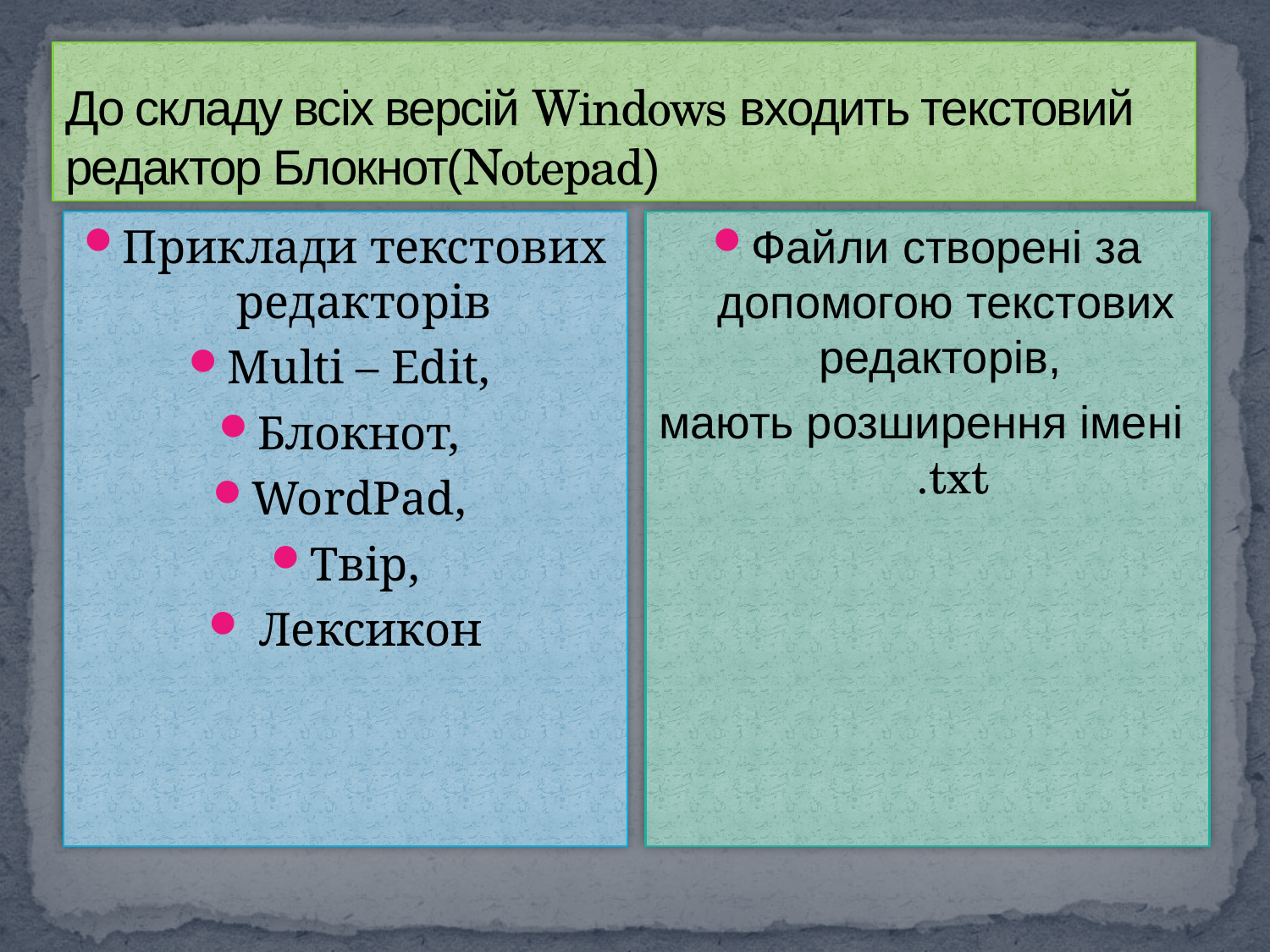

# До складу всіх версій Windows входить текстовий редактор Блокнот(Notepad)
Приклади текстових редакторів
Multi – Edit,
Блокнот,
WordPad,
Твір,
 Лексикон
Файли створені за допомогою текстових редакторів,
мають розширення імені   .txt